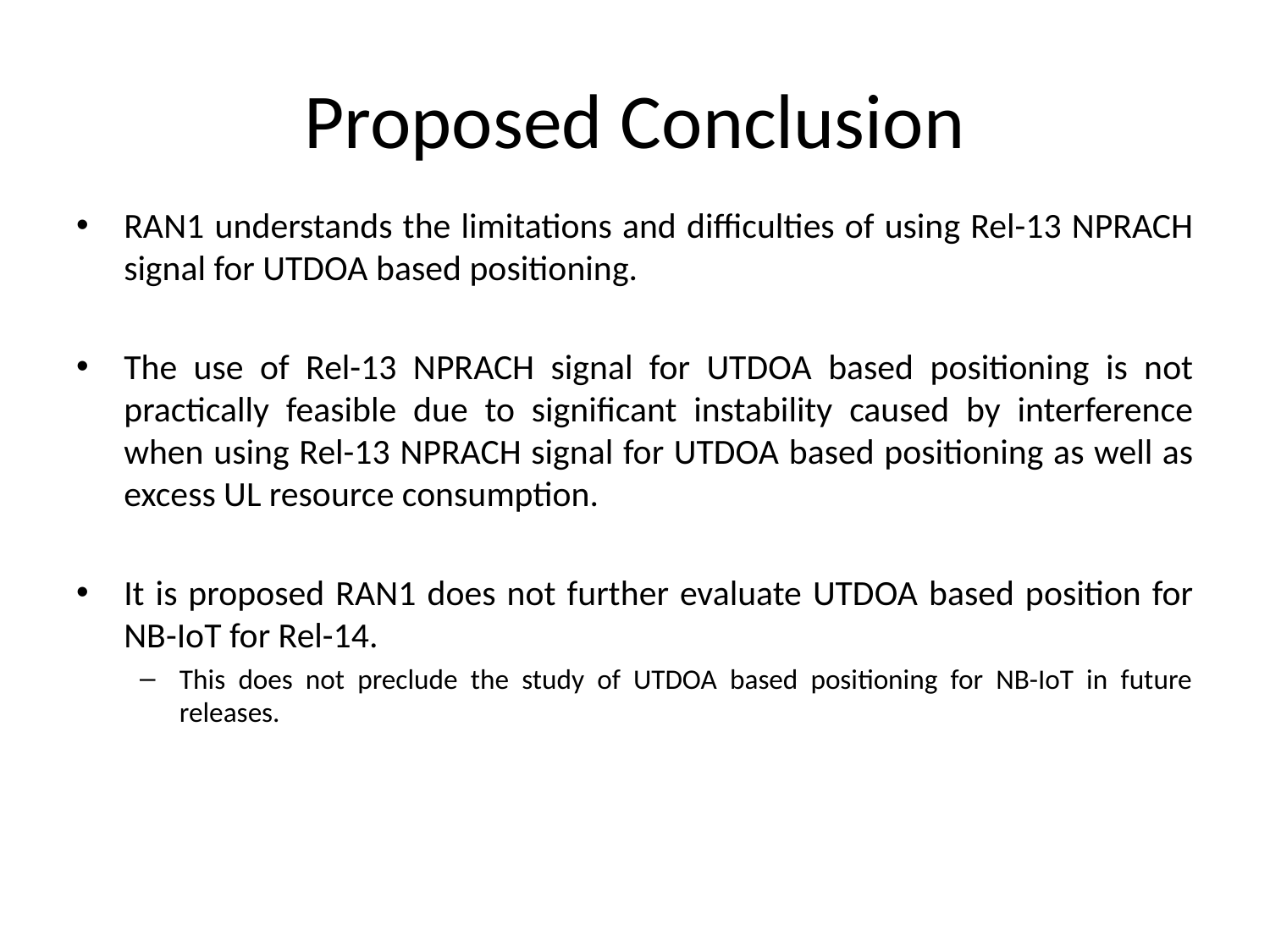

# Proposed Conclusion
RAN1 understands the limitations and difficulties of using Rel-13 NPRACH signal for UTDOA based positioning.

The use of Rel-13 NPRACH signal for UTDOA based positioning is not practically feasible due to significant instability caused by interference when using Rel-13 NPRACH signal for UTDOA based positioning as well as excess UL resource consumption.

It is proposed RAN1 does not further evaluate UTDOA based position for NB-IoT for Rel-14.
This does not preclude the study of UTDOA based positioning for NB-IoT in future releases.